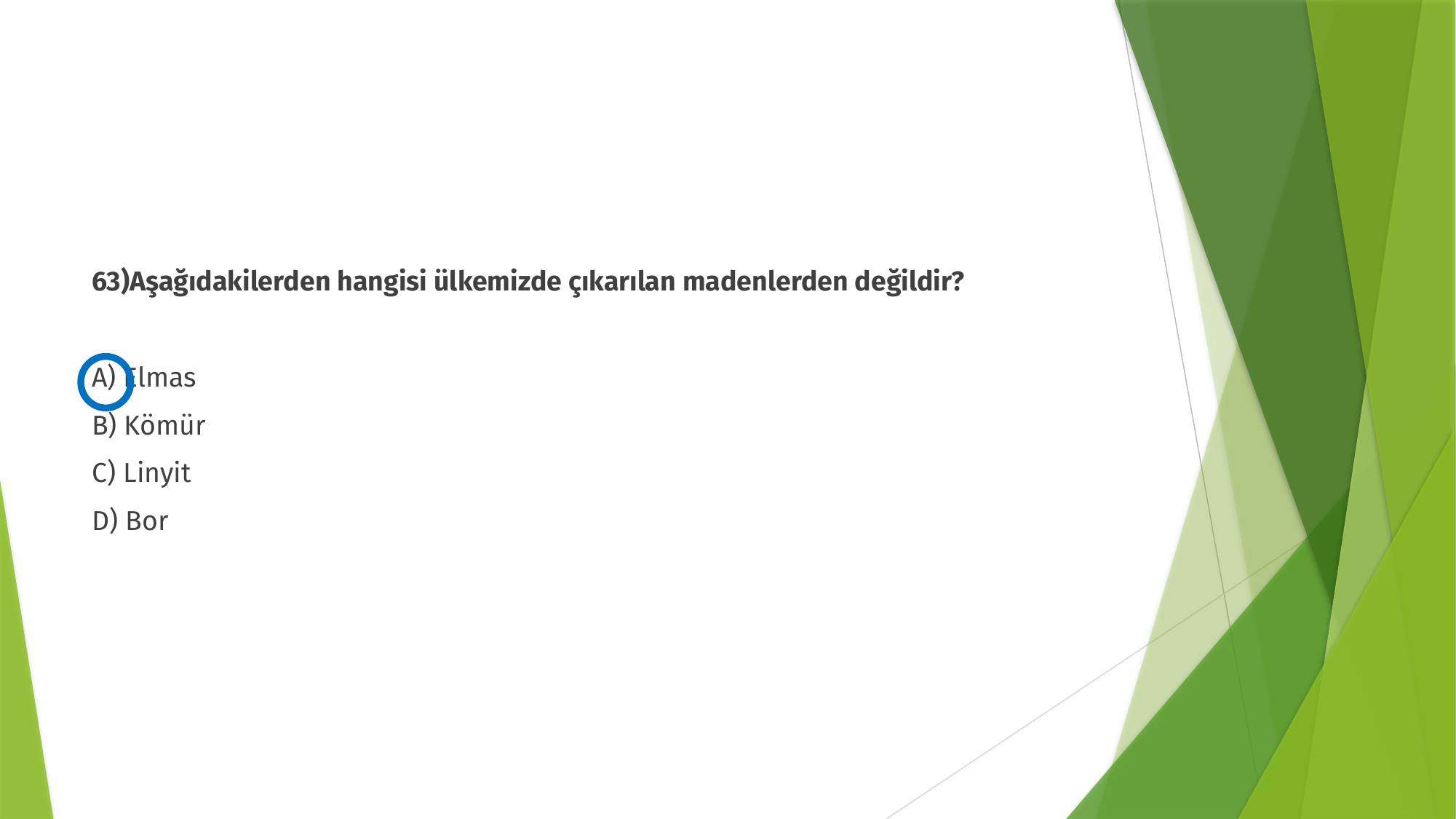

#
63)Aşağıdakilerden hangisi ülkemizde çıkarılan madenlerden değildir?

A) Elmas
B) Kömür
C) Linyit
D) Bor